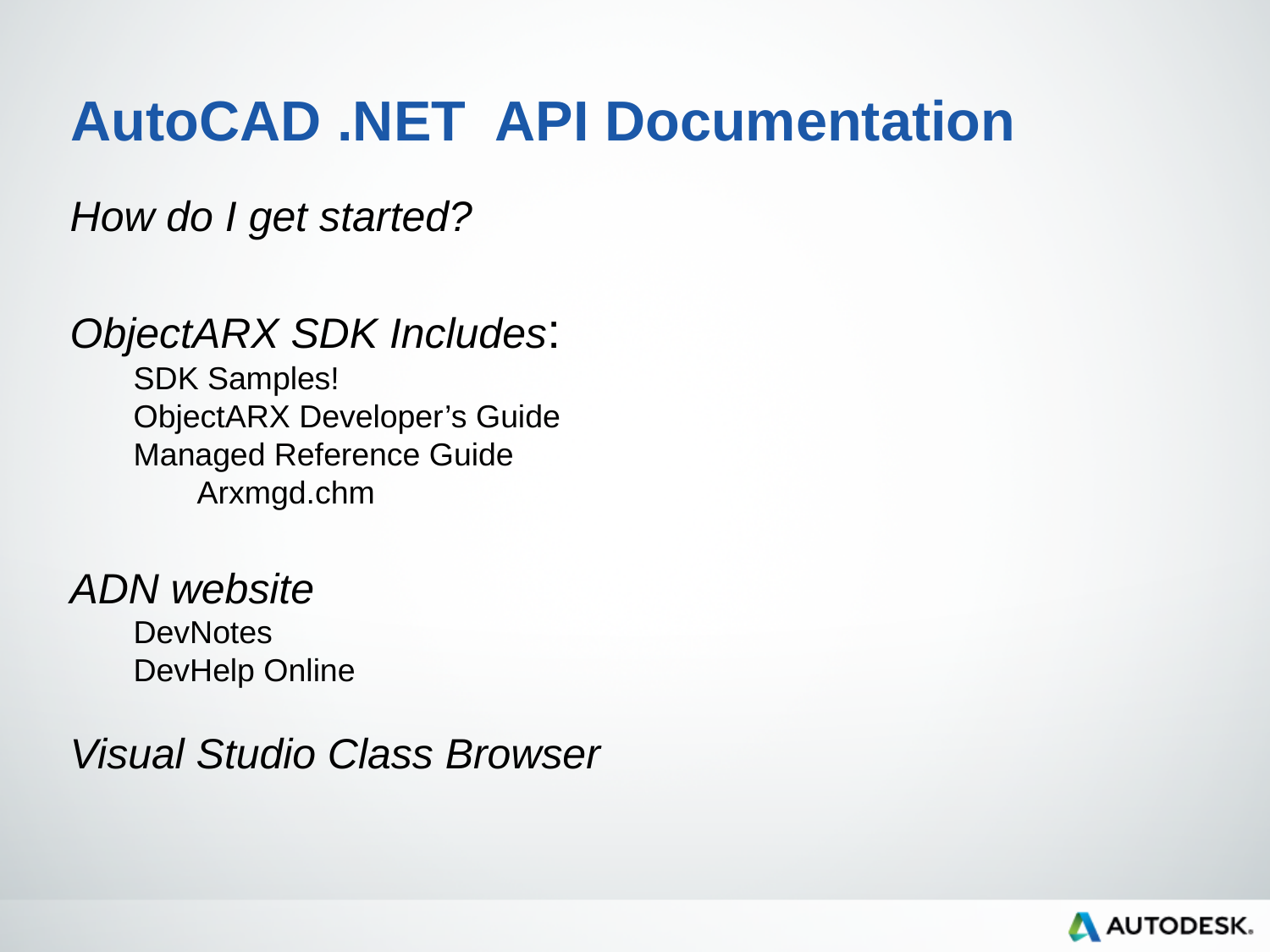

AutoCAD .NET  API Documentation
How do I get started?

ObjectARX SDK Includes:
SDK Samples!
ObjectARX Developer’s Guide
Managed Reference Guide
Arxmgd.chm

ADN website
DevNotes
DevHelp Online

Visual Studio Class Browser